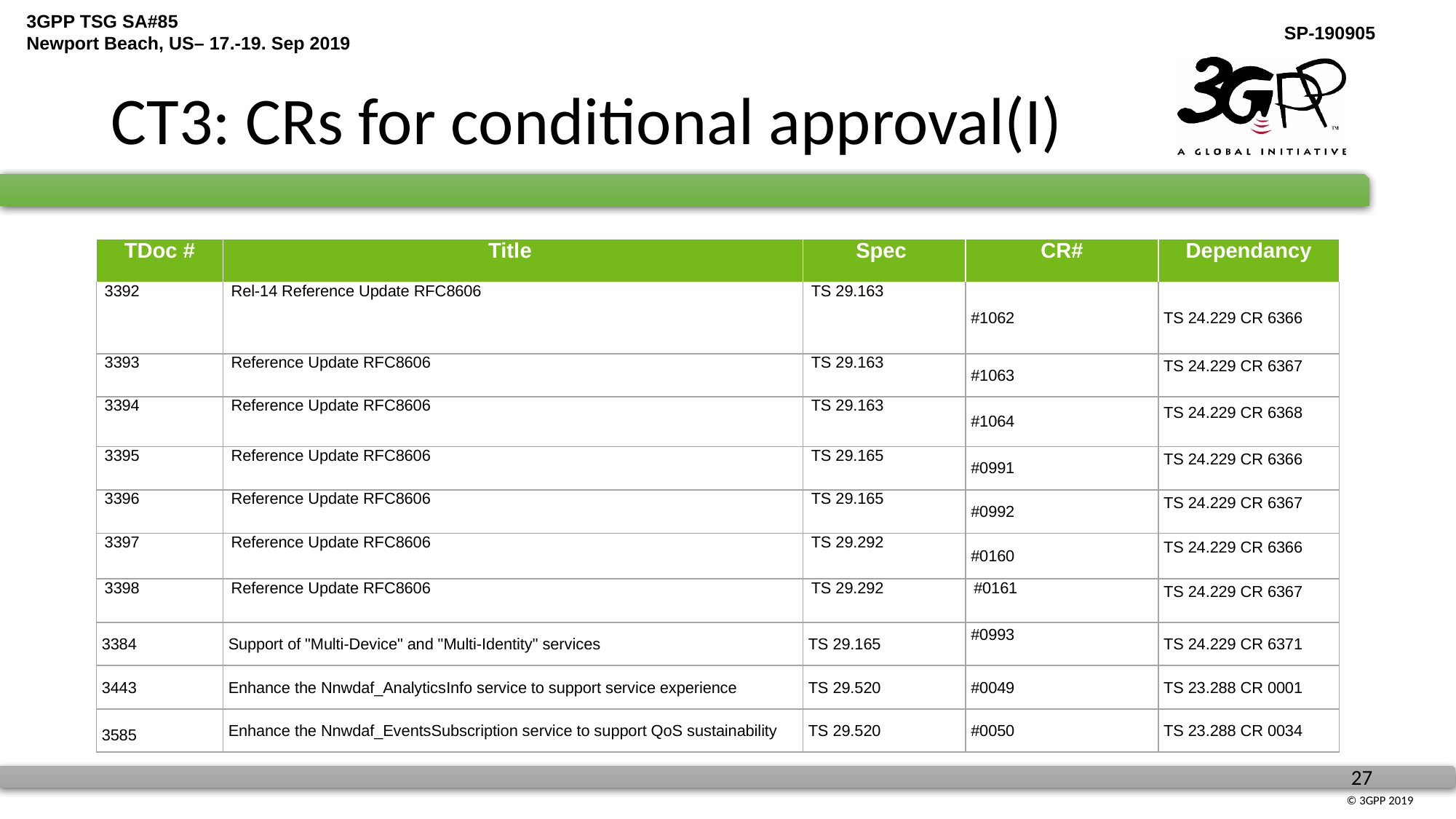

# CT3: CRs for conditional approval(I)
| TDoc # | Title | Spec | CR# | Dependancy |
| --- | --- | --- | --- | --- |
| 3392 | Rel-14 Reference Update RFC8606 | TS 29.163 | #1062 | TS 24.229 CR 6366 |
| 3393 | Reference Update RFC8606 | TS 29.163 | #1063 | TS 24.229 CR 6367 |
| 3394 | Reference Update RFC8606 | TS 29.163 | #1064 | TS 24.229 CR 6368 |
| 3395 | Reference Update RFC8606 | TS 29.165 | #0991 | TS 24.229 CR 6366 |
| 3396 | Reference Update RFC8606 | TS 29.165 | #0992 | TS 24.229 CR 6367 |
| 3397 | Reference Update RFC8606 | TS 29.292 | #0160 | TS 24.229 CR 6366 |
| 3398 | Reference Update RFC8606 | TS 29.292 | #0161 | TS 24.229 CR 6367 |
| 3384 | Support of "Multi-Device" and "Multi-Identity" services | TS 29.165 | #0993 | TS 24.229 CR 6371 |
| 3443 | Enhance the Nnwdaf\_AnalyticsInfo service to support service experience | TS 29.520 | #0049 | TS 23.288 CR 0001 |
| 3585 | Enhance the Nnwdaf\_EventsSubscription service to support QoS sustainability | TS 29.520 | #0050 | TS 23.288 CR 0034 |